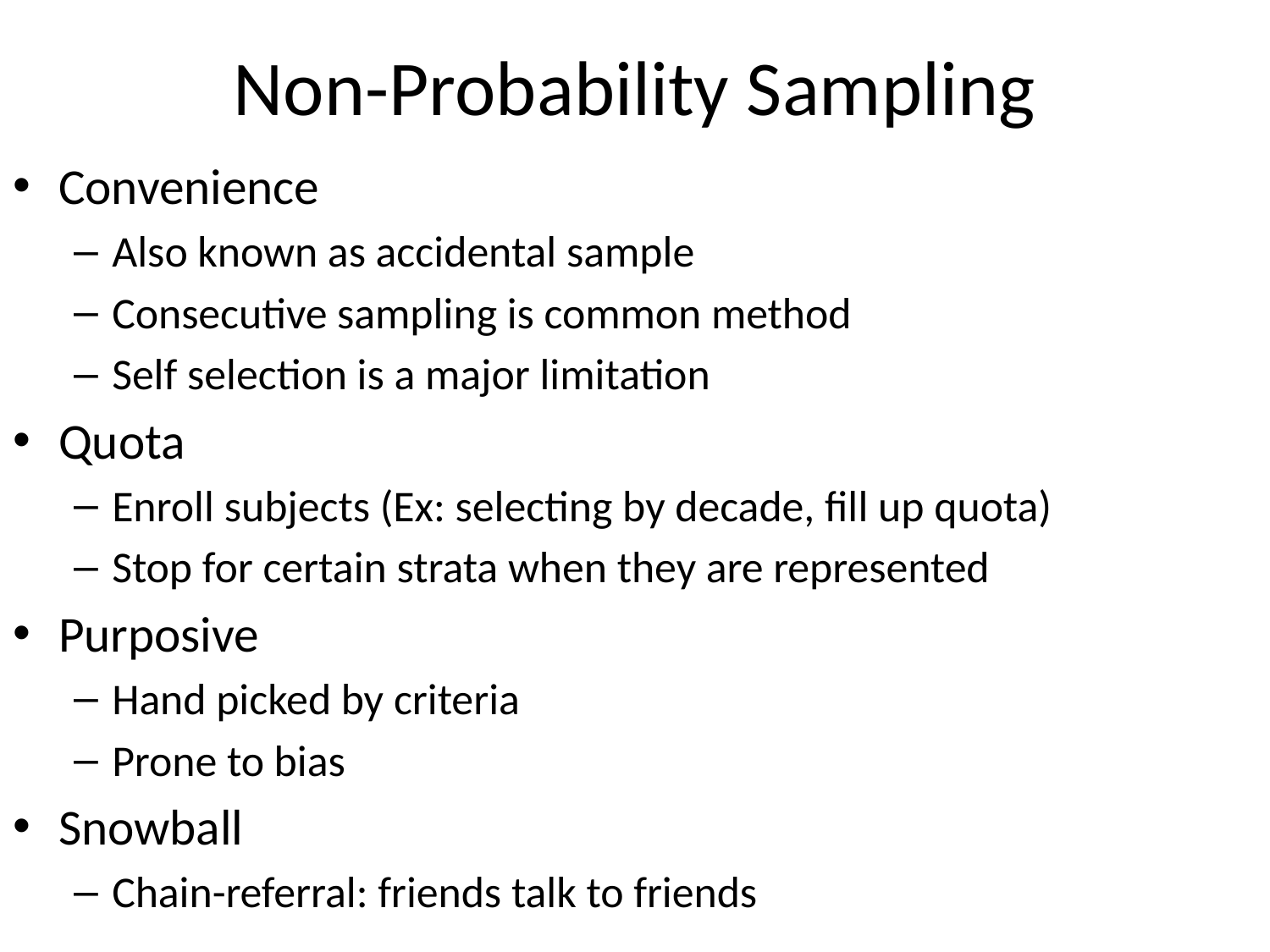

# Non-Probability Sampling
Convenience
Also known as accidental sample
Consecutive sampling is common method
Self selection is a major limitation
Quota
Enroll subjects (Ex: selecting by decade, fill up quota)
Stop for certain strata when they are represented
Purposive
Hand picked by criteria
Prone to bias
Snowball
Chain-referral: friends talk to friends